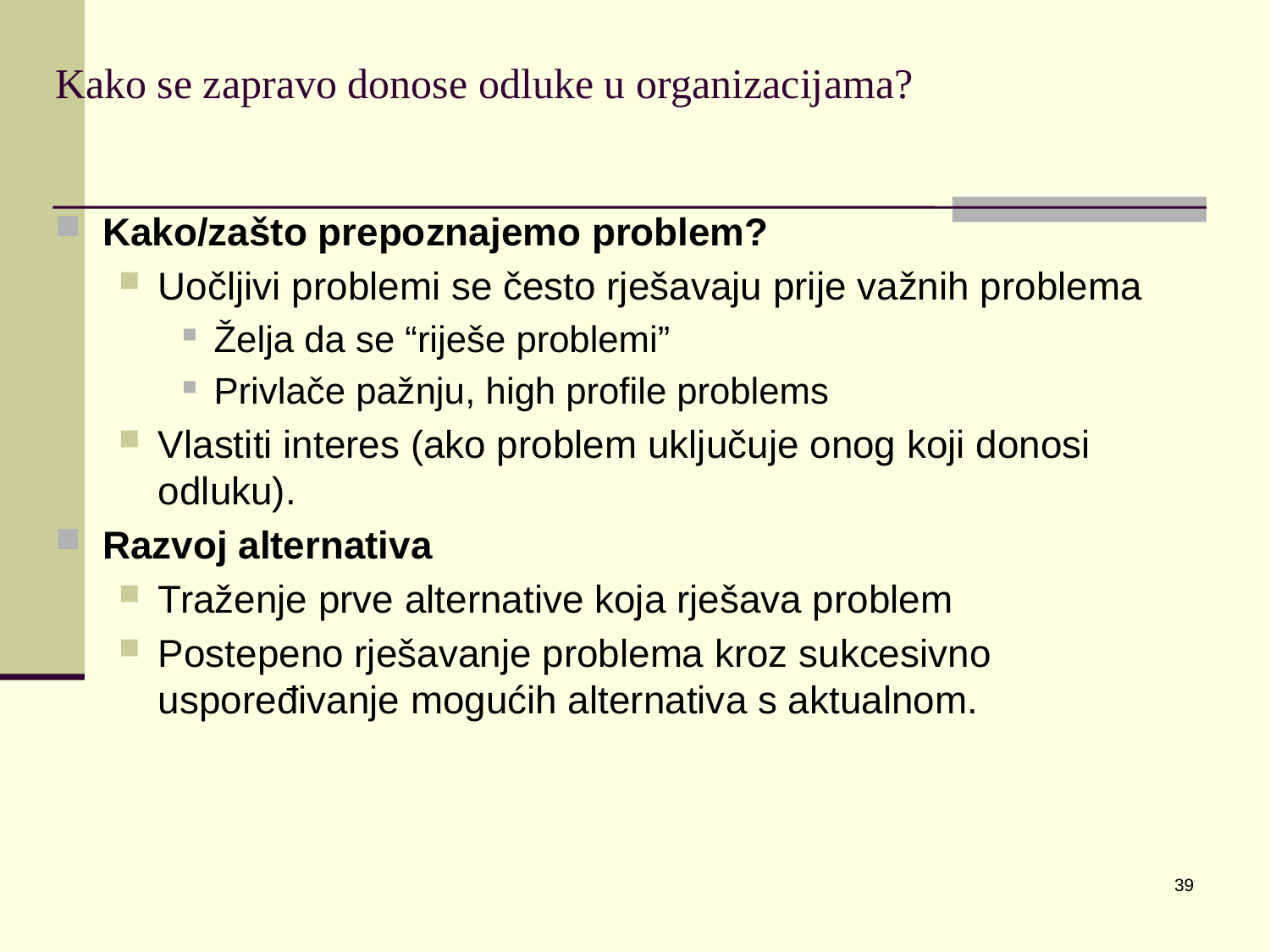

# Kako se zapravo donose odluke u organizacijama?
Kako/zašto prepoznajemo problem?
Uočljivi problemi se često rješavaju prije važnih problema
Želja da se “riješe problemi”
Privlače pažnju, high profile problems
Vlastiti interes (ako problem uključuje onog koji donosi odluku).
Razvoj alternativa
Traženje prve alternative koja rješava problem
Postepeno rješavanje problema kroz sukcesivno uspoređivanje mogućih alternativa s aktualnom.
39